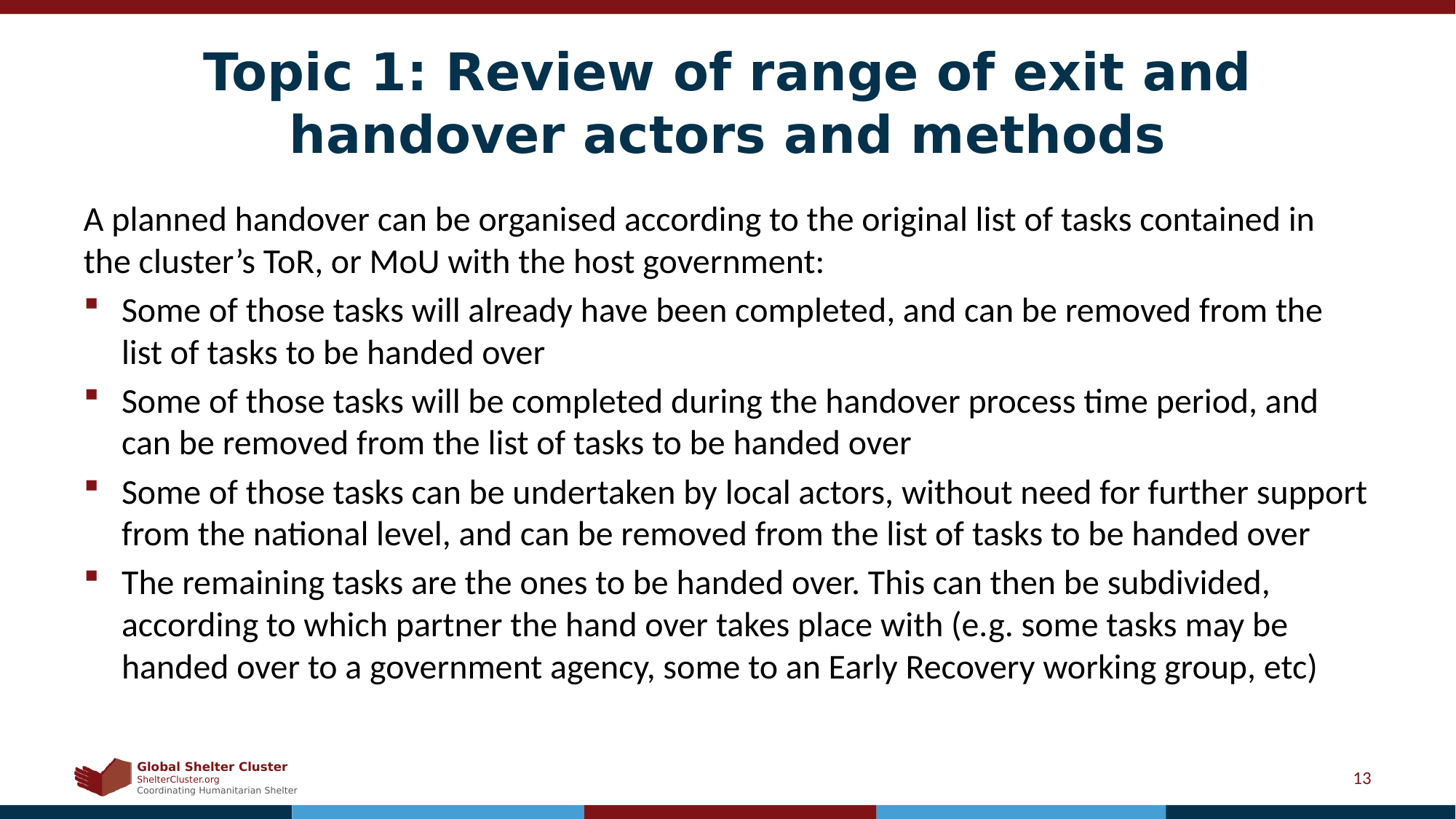

# Topic 1: Review of range of exit and handover actors and methods
A planned handover can be organised according to the original list of tasks contained in the cluster’s ToR, or MoU with the host government:
Some of those tasks will already have been completed, and can be removed from the list of tasks to be handed over
Some of those tasks will be completed during the handover process time period, and can be removed from the list of tasks to be handed over
Some of those tasks can be undertaken by local actors, without need for further support from the national level, and can be removed from the list of tasks to be handed over
The remaining tasks are the ones to be handed over. This can then be subdivided, according to which partner the hand over takes place with (e.g. some tasks may be handed over to a government agency, some to an Early Recovery working group, etc)

13